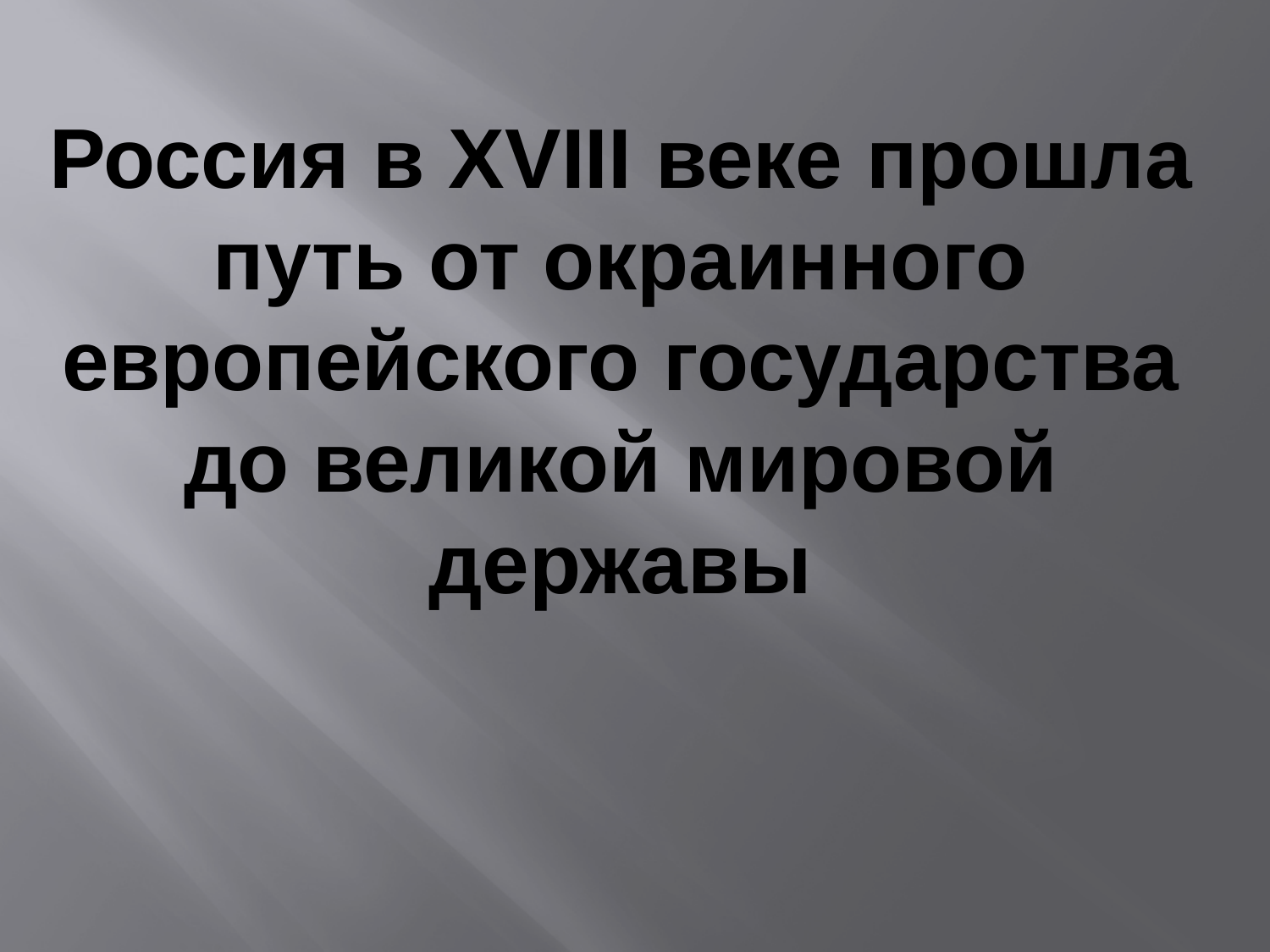

# Россия в XVIII веке прошла путь от окраинного европейского государства до великой мировой державы